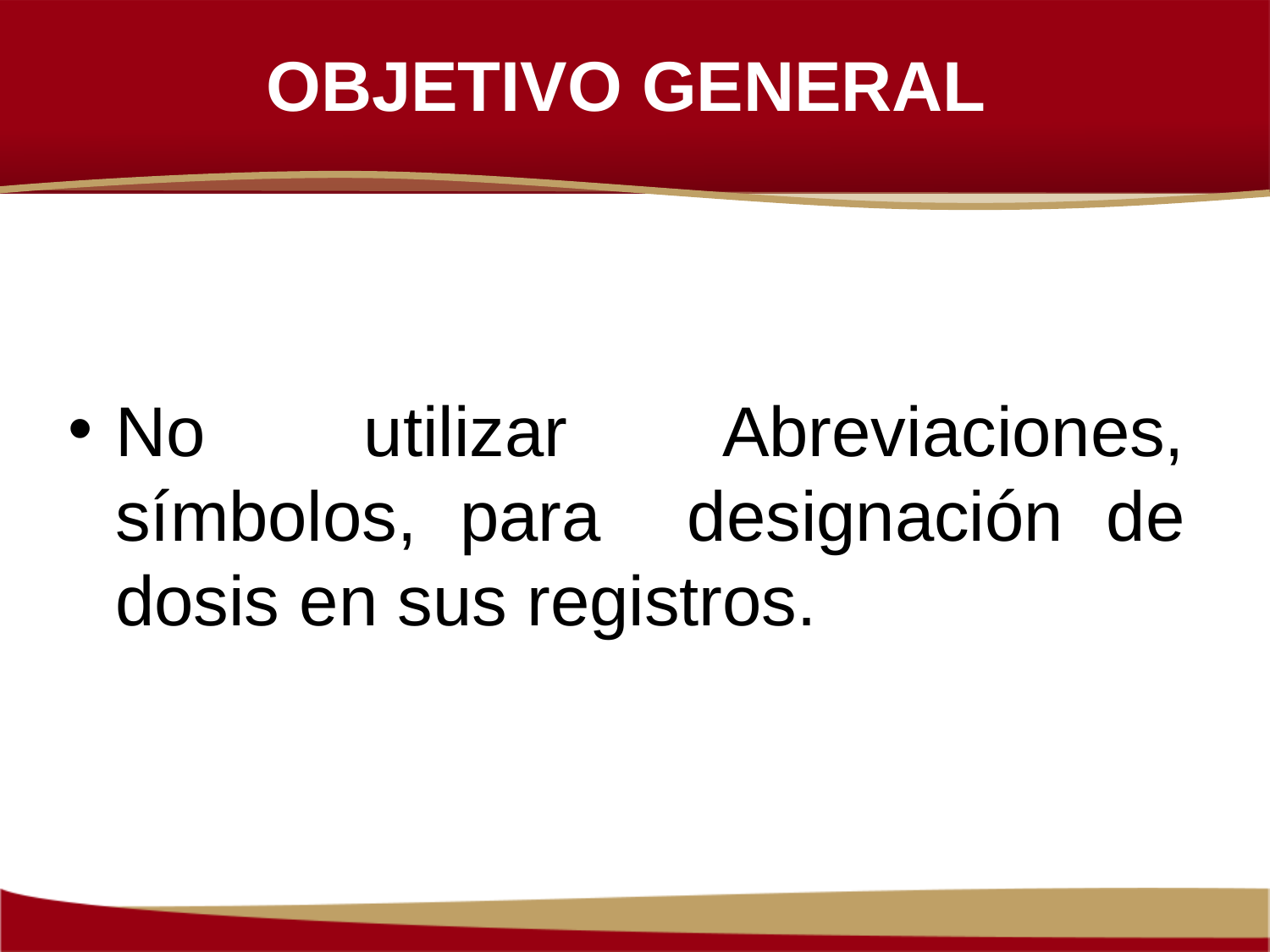

# OBJETIVO GENERAL

No utilizar Abreviaciones, símbolos, para  designación de dosis en sus registros.